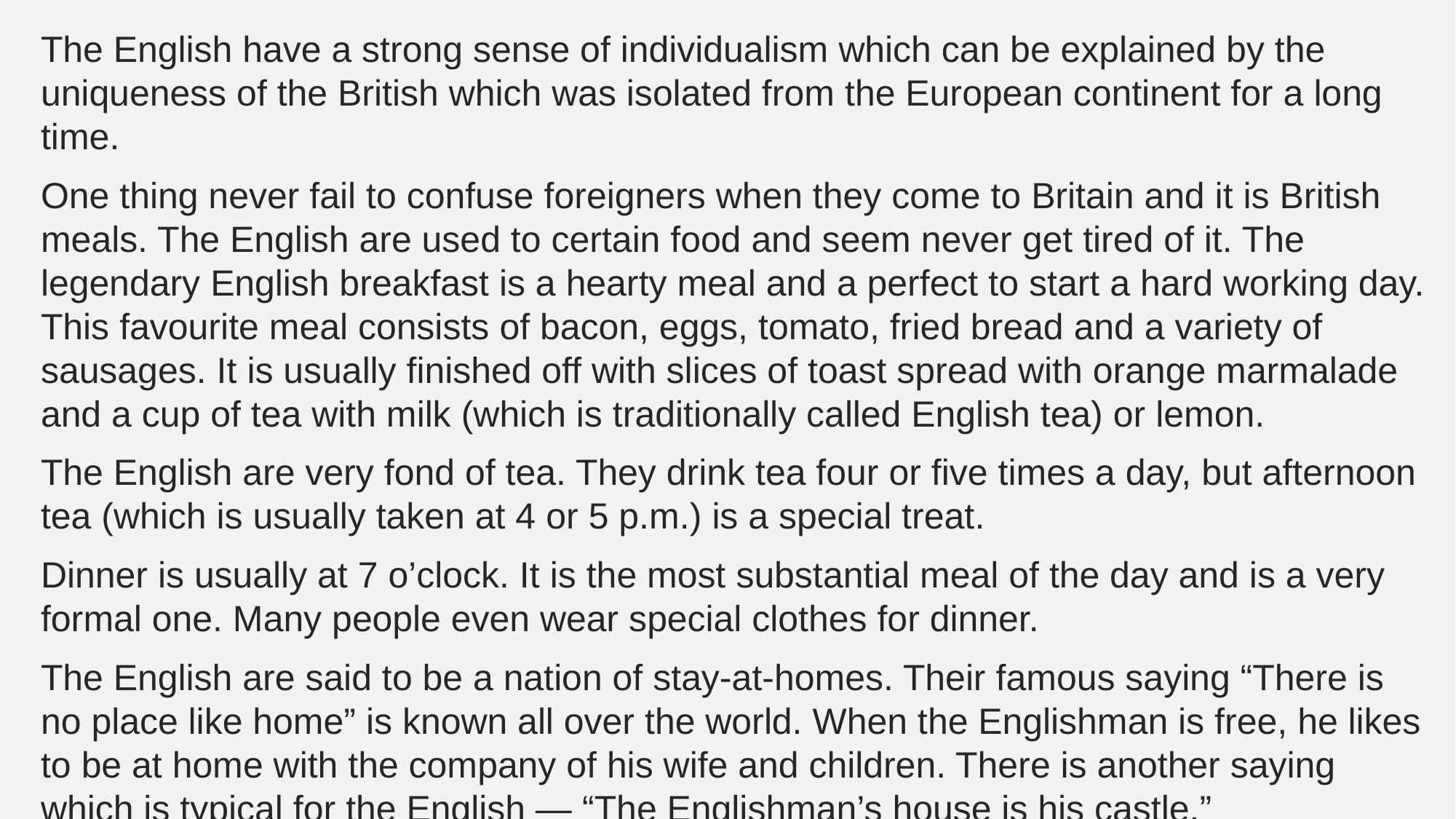

#
The English have a strong sense of individualism which can be explained by the uniqueness of the British which was isolated from the European continent for a long time.
One thing never fail to confuse foreigners when they come to Britain and it is British meals. The English are used to certain food and seem never get tired of it. The legendary English breakfast is a hearty meal and a perfect to start a hard working day. This favourite meal consists of bacon, eggs, tomato, fried bread and a variety of sausages. It is usually finished off with slices of toast spread with orange marmalade and a cup of tea with milk (which is traditionally called English tea) or lemon.
The English are very fond of tea. They drink tea four or five times a day, but afternoon tea (which is usually taken at 4 or 5 p.m.) is a special treat.
Dinner is usually at 7 o’clock. It is the most substantial meal of the day and is a very formal one. Many people even wear special clothes for dinner.
The English are said to be a nation of stay-at-homes. Their famous saying “There is no place like home” is known all over the world. When the Englishman is free, he likes to be at home with the company of his wife and children. There is another saying which is typical for the English — “The Englishman’s house is his castle.”